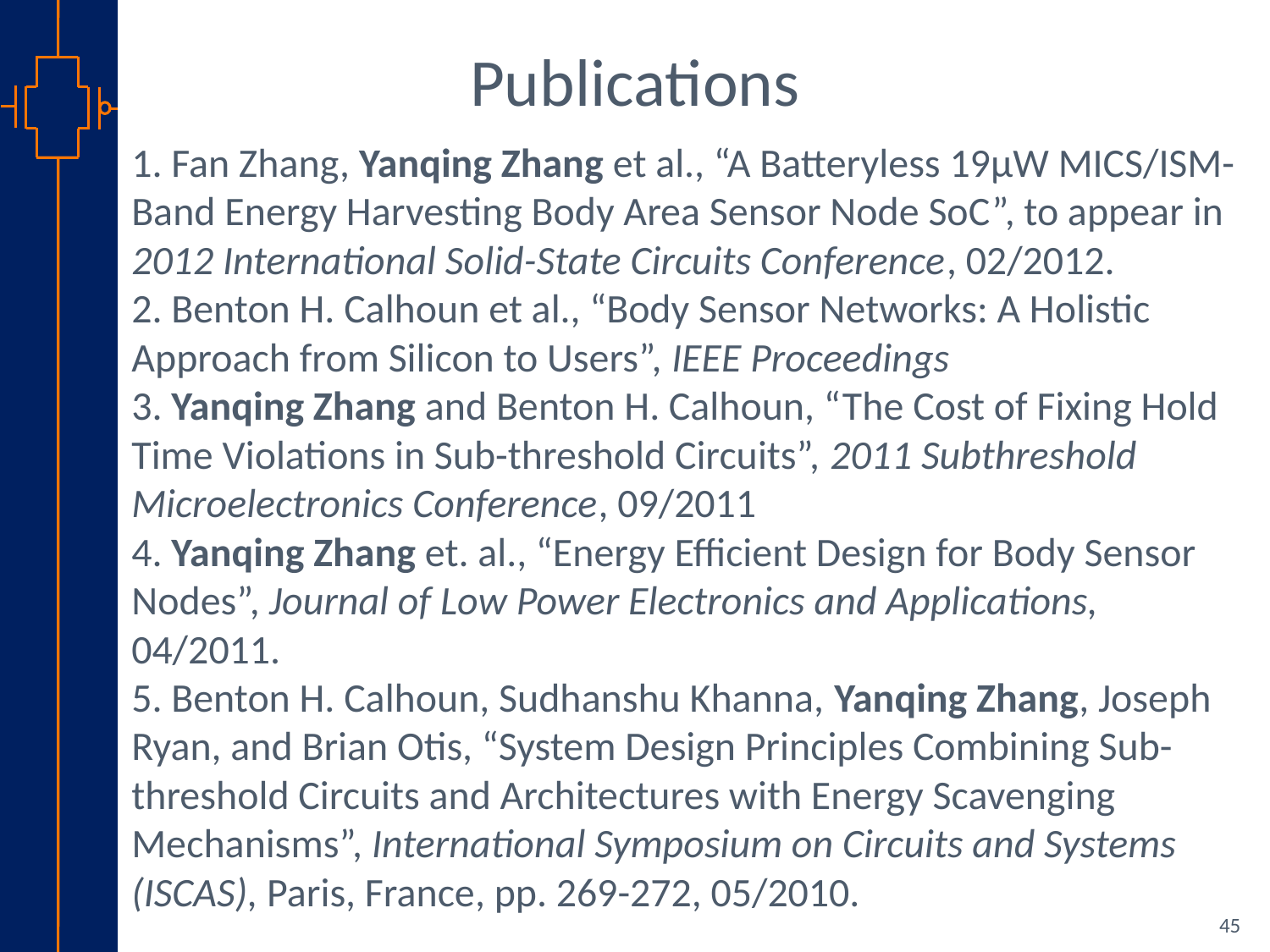

Publications
1. Fan Zhang, Yanqing Zhang et al., “A Batteryless 19µW MICS/ISM-Band Energy Harvesting Body Area Sensor Node SoC”, to appear in 2012 International Solid-State Circuits Conference, 02/2012.
2. Benton H. Calhoun et al., “Body Sensor Networks: A Holistic Approach from Silicon to Users”, IEEE Proceedings
3. Yanqing Zhang and Benton H. Calhoun, “The Cost of Fixing Hold Time Violations in Sub-threshold Circuits”, 2011 Subthreshold Microelectronics Conference, 09/2011
4. Yanqing Zhang et. al., “Energy Efficient Design for Body Sensor Nodes”, Journal of Low Power Electronics and Applications, 04/2011.
5. Benton H. Calhoun, Sudhanshu Khanna, Yanqing Zhang, Joseph Ryan, and Brian Otis, “System Design Principles Combining Sub-threshold Circuits and Architectures with Energy Scavenging Mechanisms”, International Symposium on Circuits and Systems (ISCAS), Paris, France, pp. 269-272, 05/2010.
45